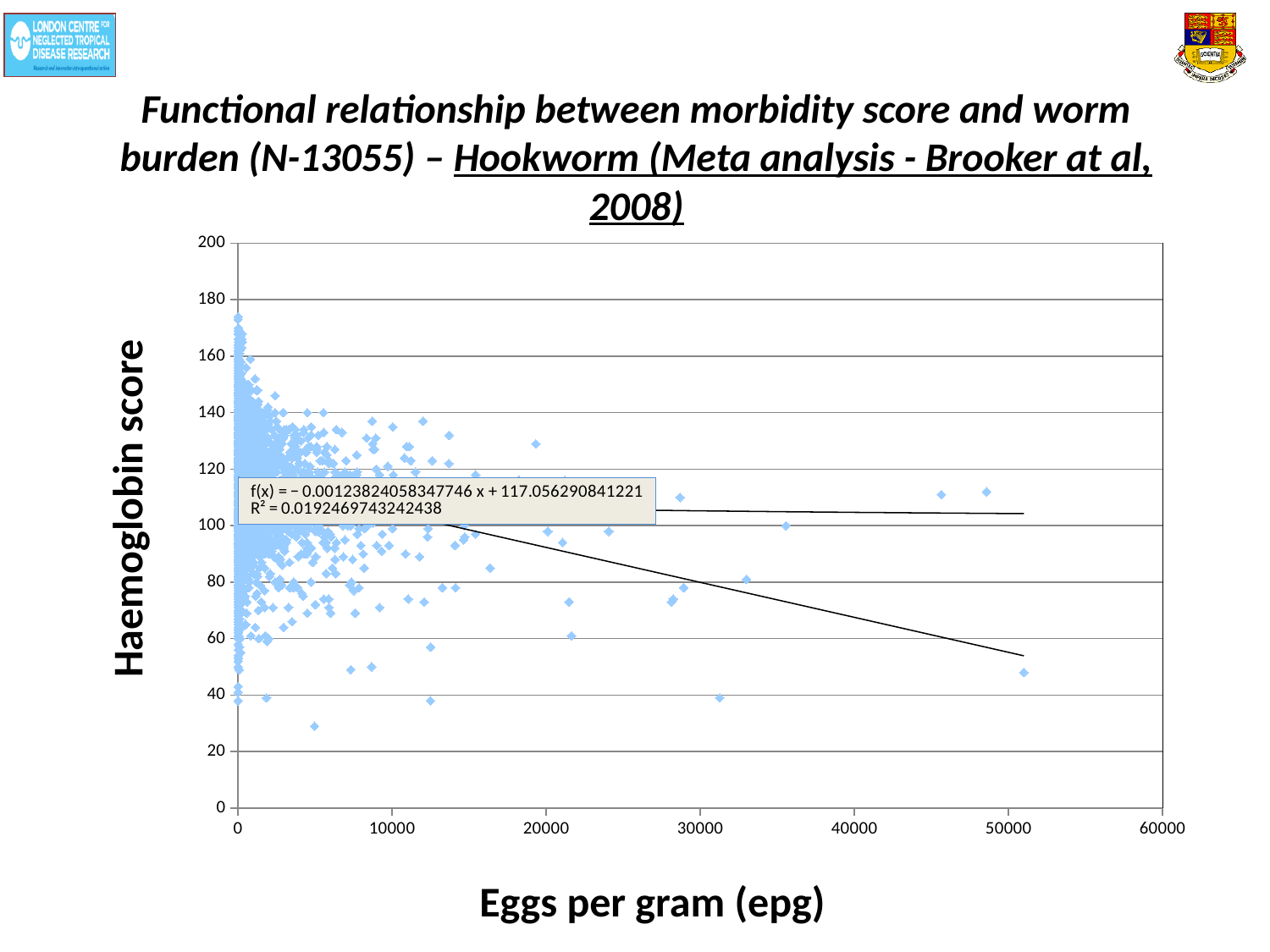

# Functional relationship between morbidity score and worm burden (N-13055) – Hookworm (Meta analysis - Brooker at al, 2008)

### Chart

| Category |  |
|---|---|
Haemoglobin score
Eggs per gram (epg)